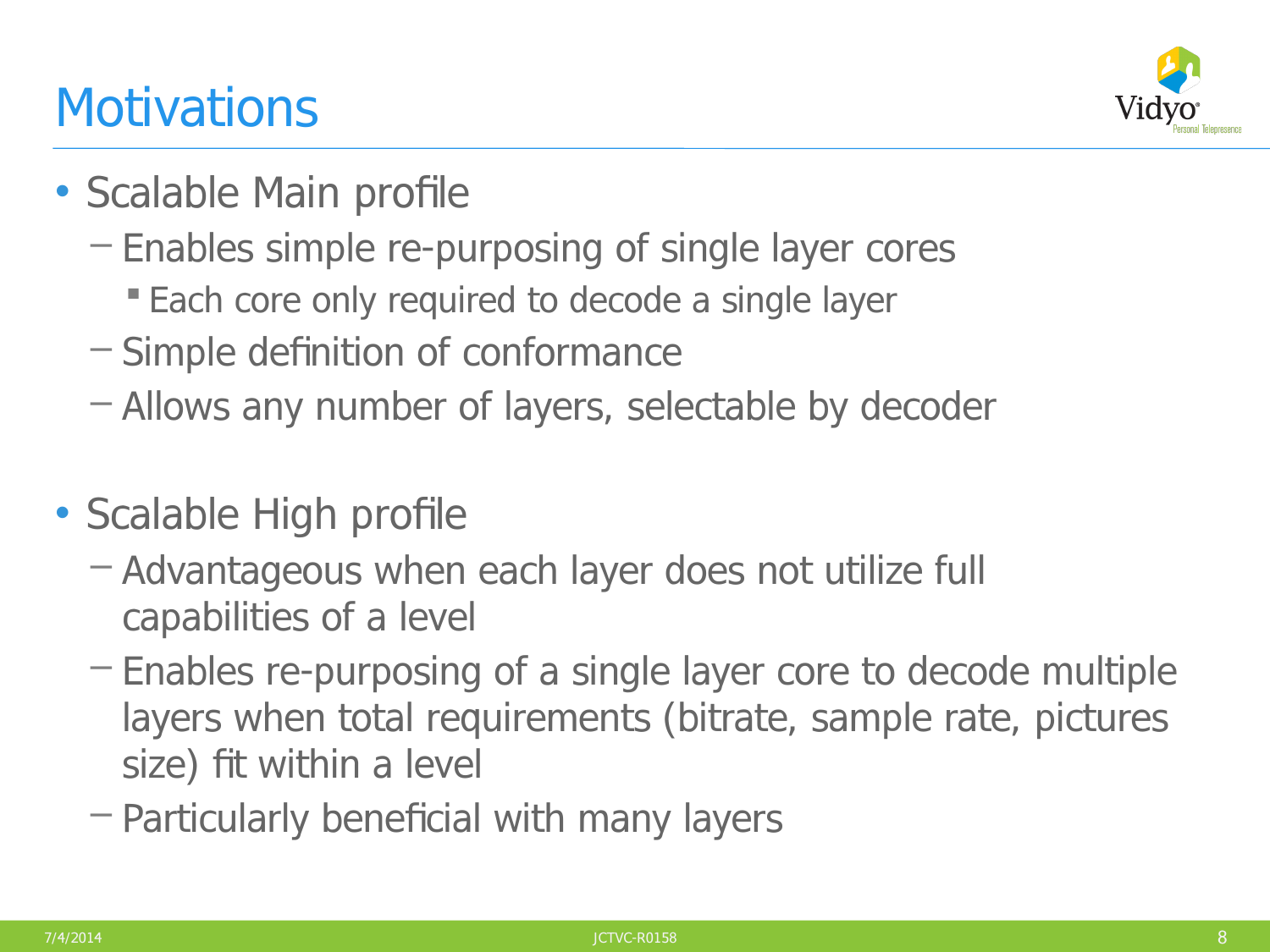

# Motivations
Scalable Main profile
Enables simple re-purposing of single layer cores
Each core only required to decode a single layer
Simple definition of conformance
Allows any number of layers, selectable by decoder

Scalable High profile
Advantageous when each layer does not utilize full capabilities of a level
Enables re-purposing of a single layer core to decode multiple layers when total requirements (bitrate, sample rate, pictures size) fit within a level
Particularly beneficial with many layers